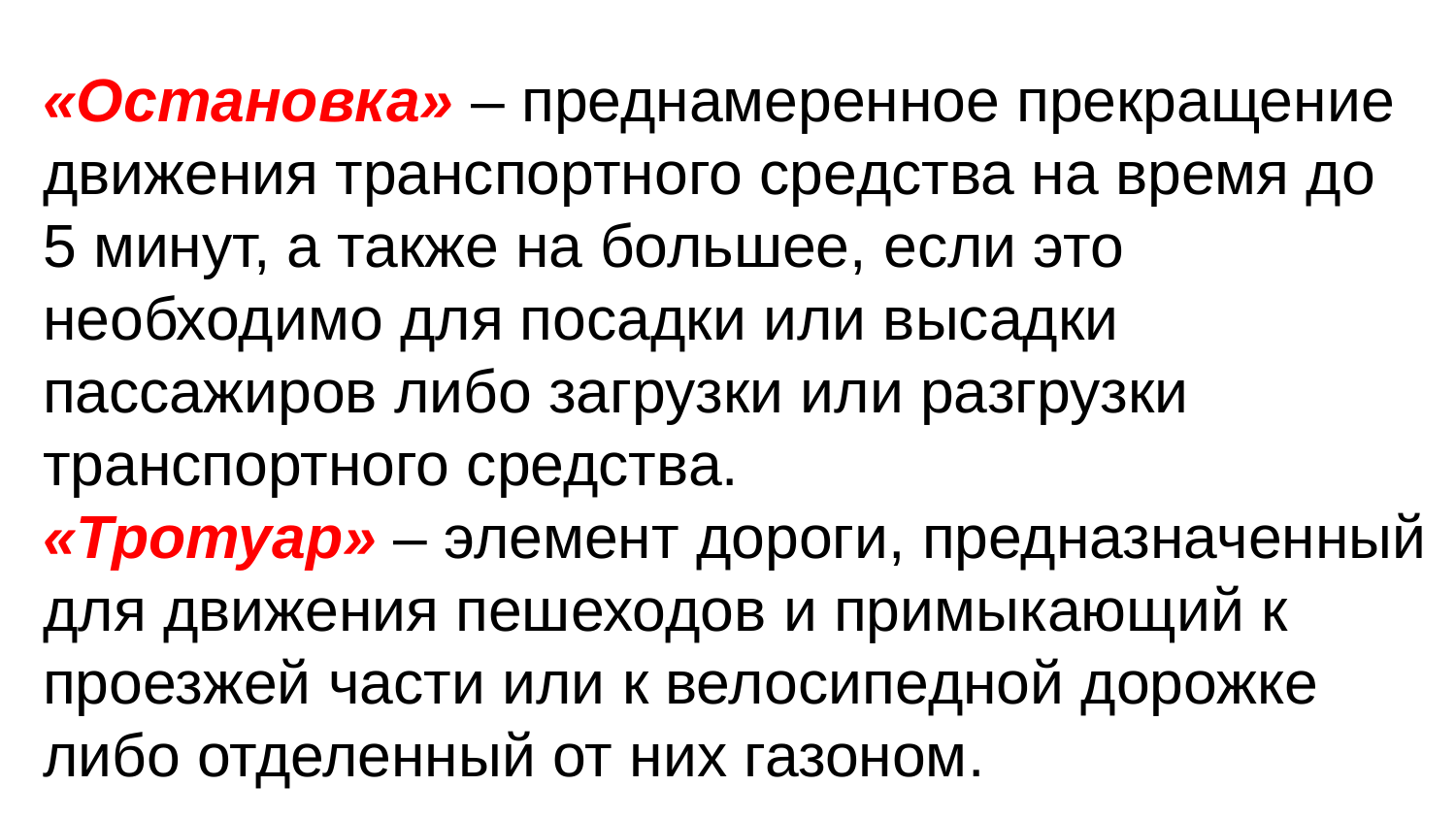

«Остановка» – преднамеренное прекращение движения транспортного средства на время до
5 минут, а также на большее, если это необходимо для посадки или высадки пассажиров либо загрузки или разгрузки транспортного средства.
«Тротуар» – элемент дороги, предназначенный для движения пешеходов и примыкающий к проезжей части или к велосипедной дорожке либо отделенный от них газоном.